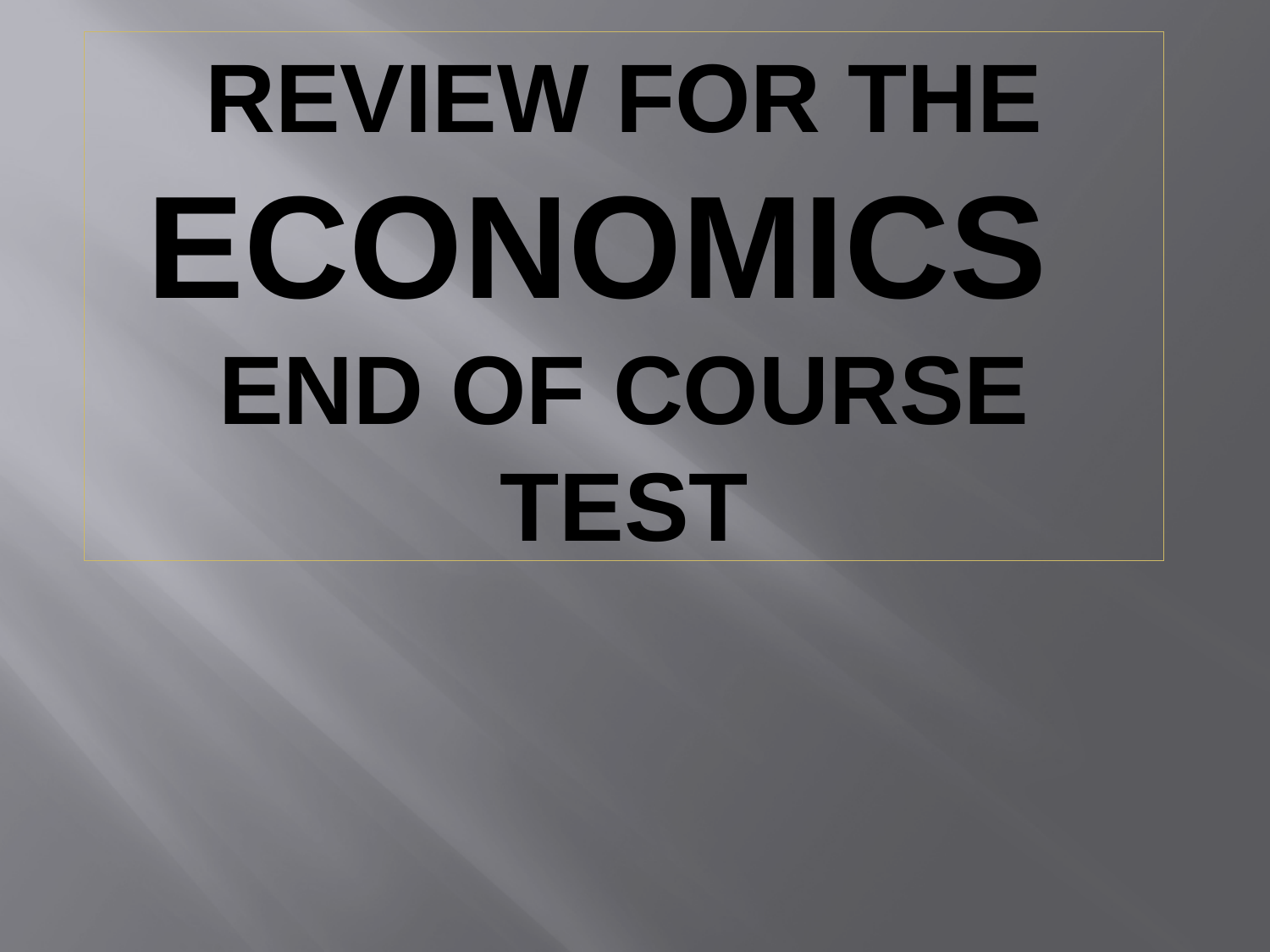

# REVIEW FOR THE ECONOMICS   END OF COURSE TEST